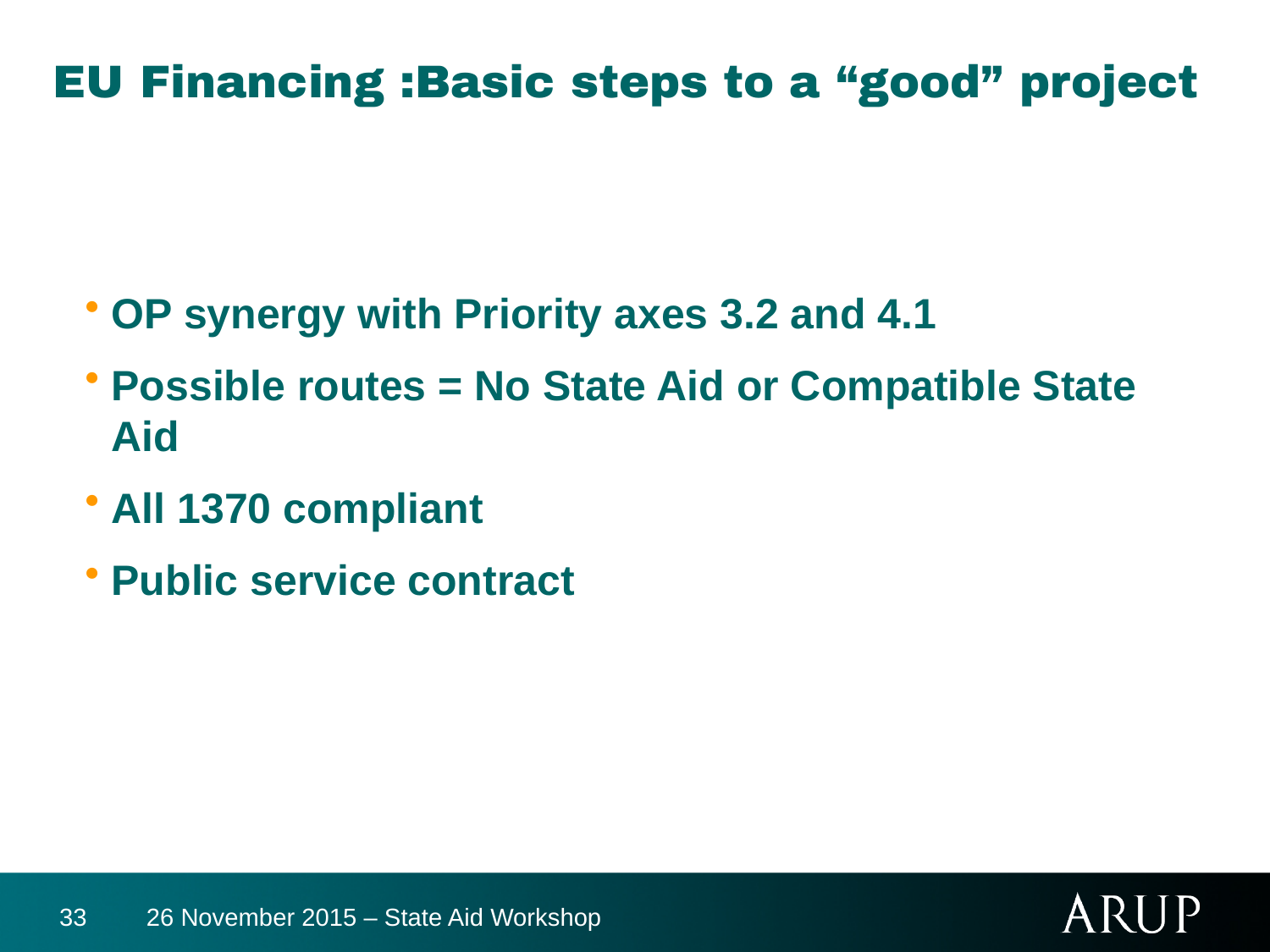

# EU Financing :Basic steps to a “good” project
OP synergy with Priority axes 3.2 and 4.1
Possible routes = No State Aid or Compatible State Aid
All 1370 compliant
Public service contract
33
26 November 2015 – State Aid Workshop